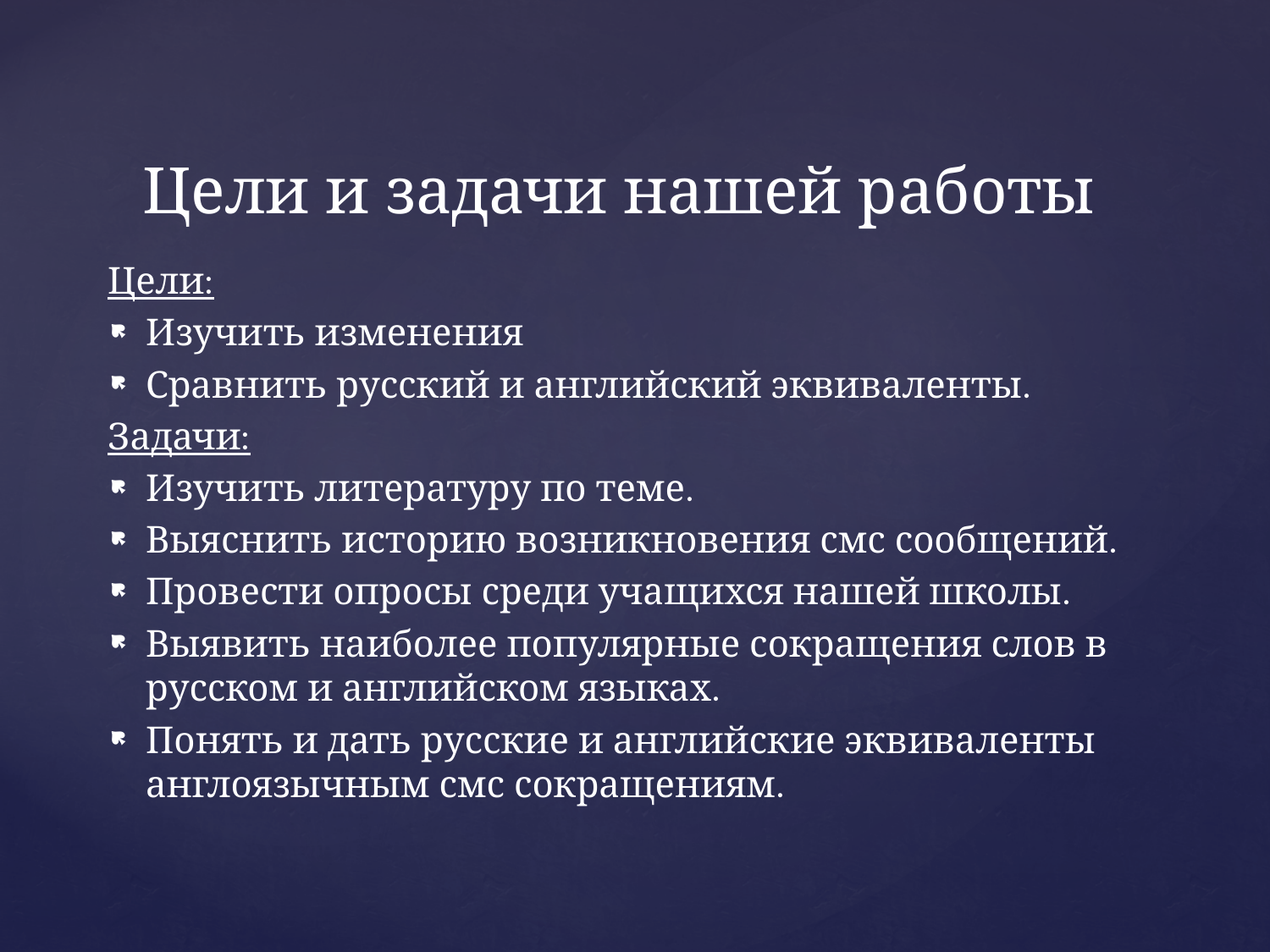

# Цели и задачи нашей работы
Цели:
Изучить изменения
Сравнить русский и английский эквиваленты.
Задачи:
Изучить литературу по теме.
Выяснить историю возникновения смс сообщений.
Провести опросы среди учащихся нашей школы.
Выявить наиболее популярные сокращения слов в русском и английском языках.
Понять и дать русские и английские эквиваленты англоязычным смс сокращениям.